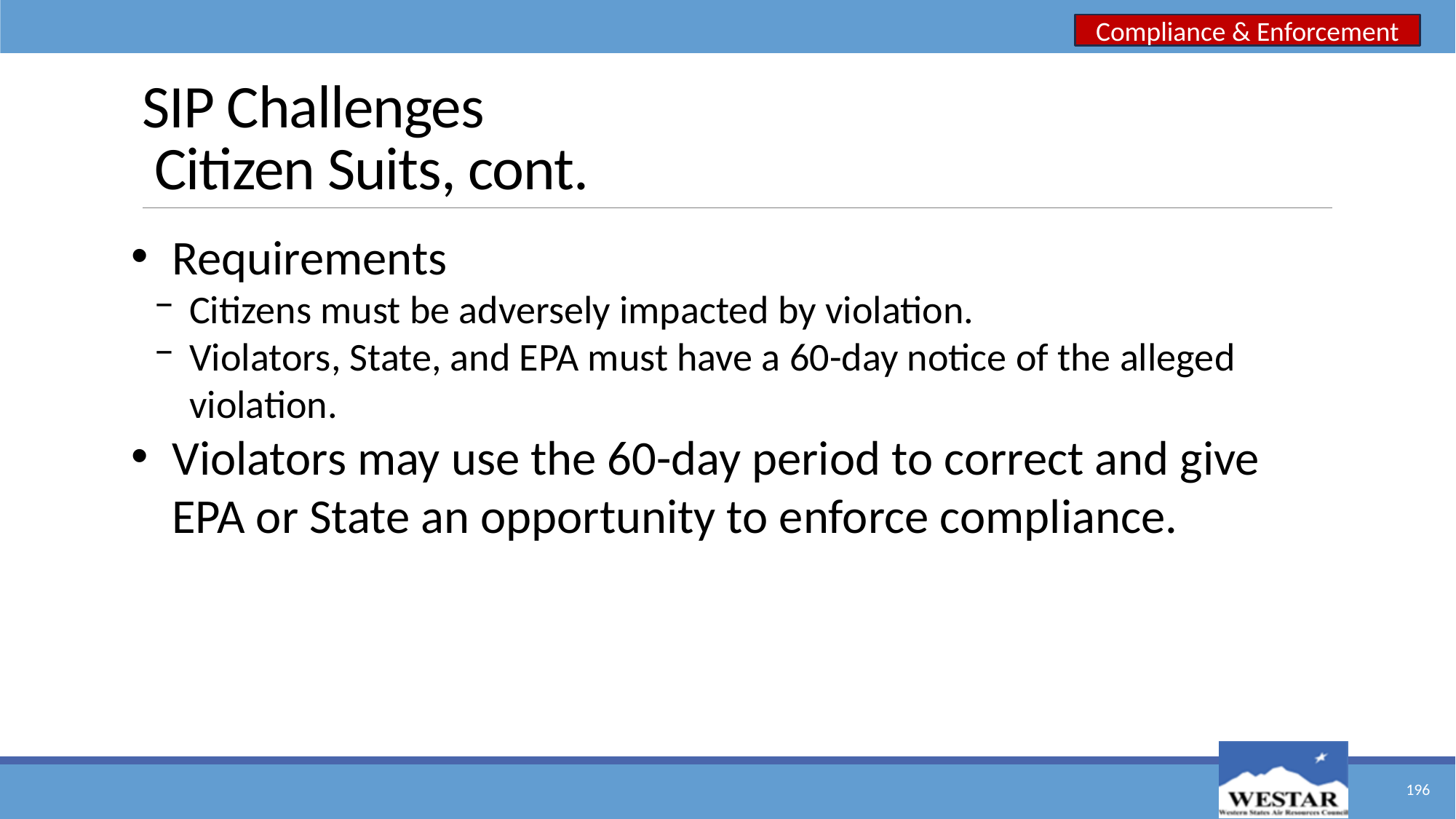

Compliance & Enforcement
# SIP Challenges Citizen Suits, cont.
Requirements
Citizens must be adversely impacted by violation.
Violators, State, and EPA must have a 60-day notice of the alleged violation.
Violators may use the 60-day period to correct and give EPA or State an opportunity to enforce compliance.

196